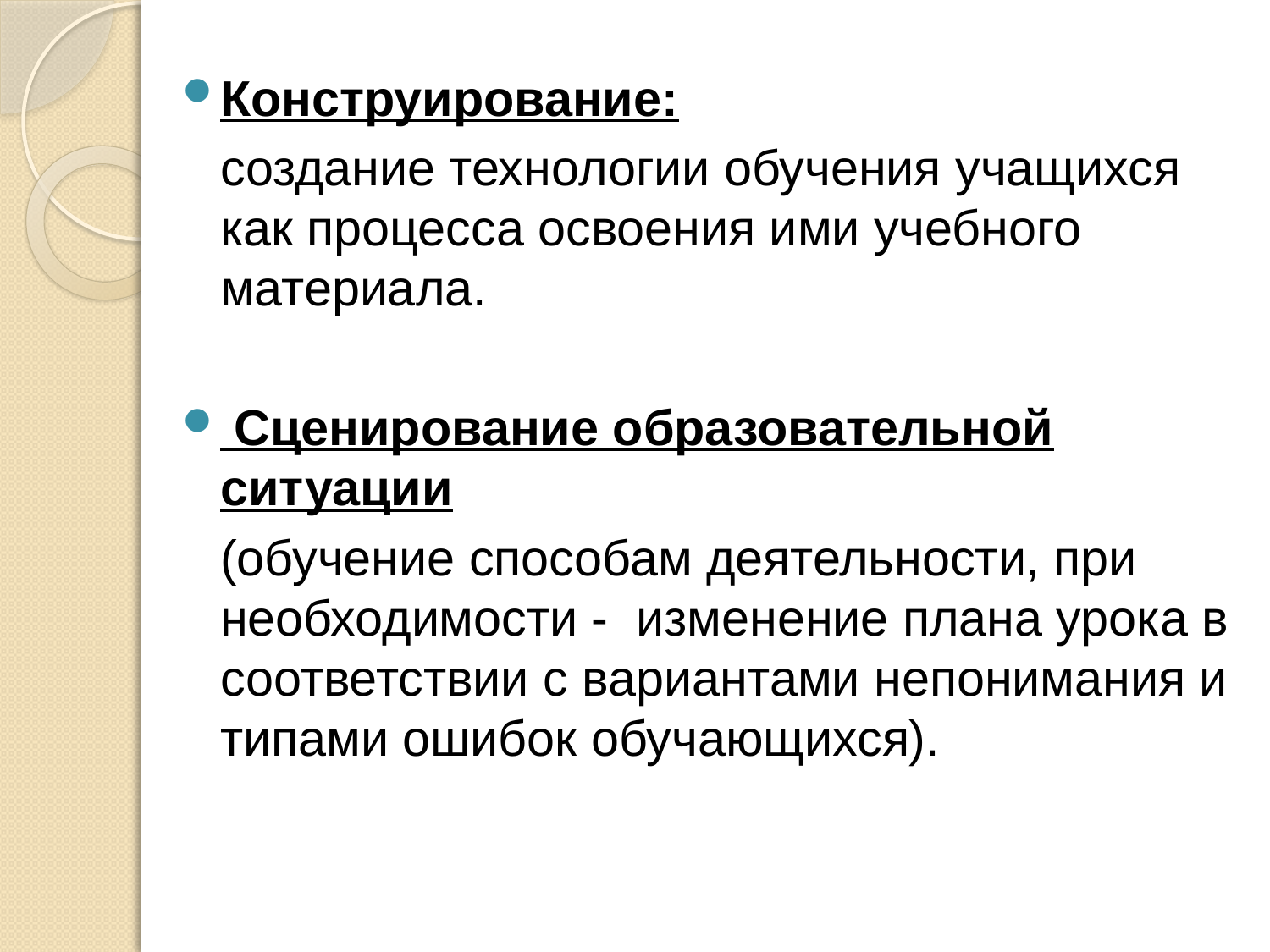

Конструирование:
	создание технологии обучения учащихся как процесса освоения ими учебного материала.

 Сценирование образовательной ситуации
	(обучение способам деятельности, при необходимости -  изменение плана урока в соответствии с вариантами непонимания и типами ошибок обучающихся).